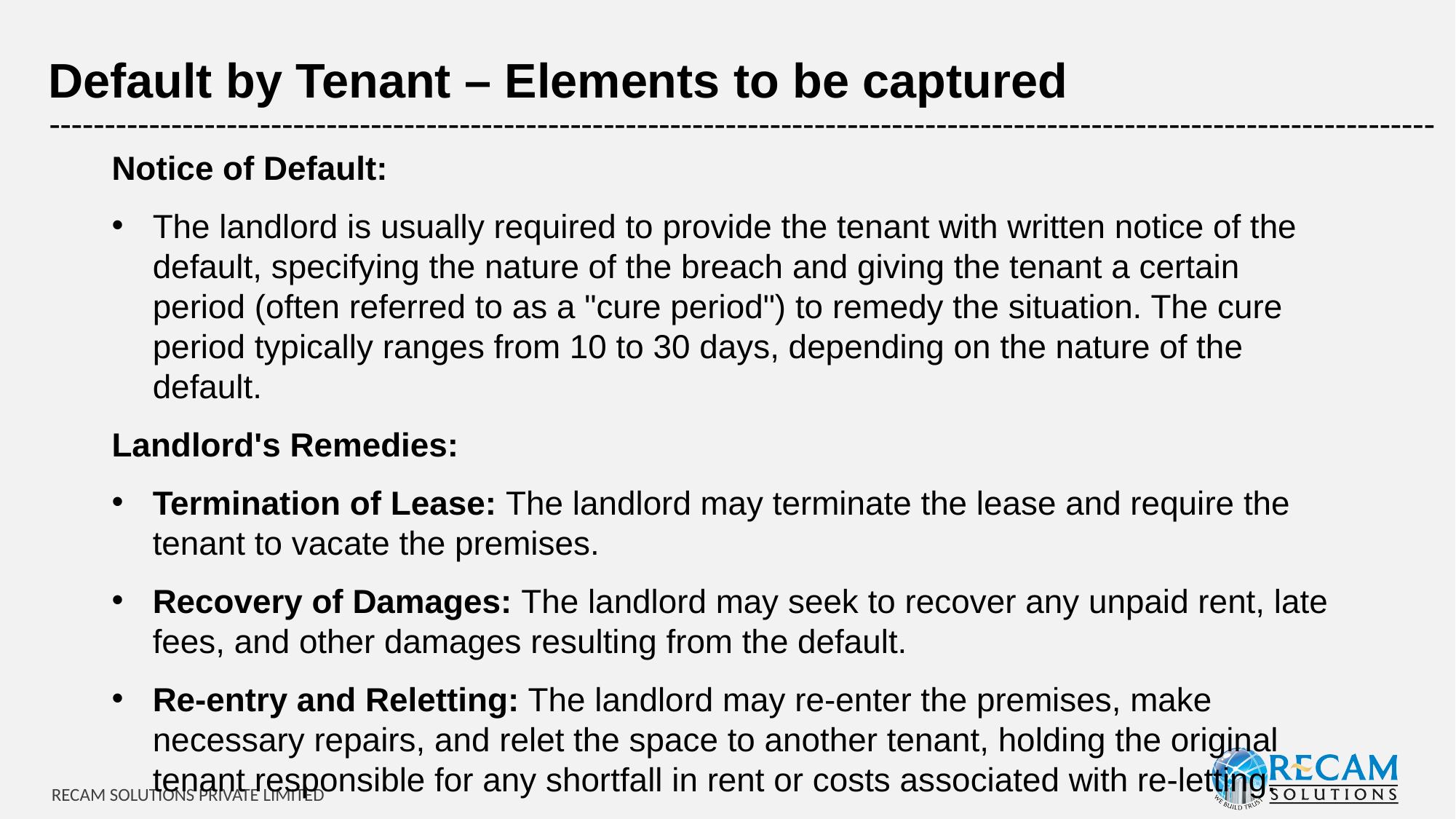

Default by Tenant – Elements to be captured
-----------------------------------------------------------------------------------------------------------------------------
Notice of Default:
The landlord is usually required to provide the tenant with written notice of the default, specifying the nature of the breach and giving the tenant a certain period (often referred to as a "cure period") to remedy the situation. The cure period typically ranges from 10 to 30 days, depending on the nature of the default.
Landlord's Remedies:
Termination of Lease: The landlord may terminate the lease and require the tenant to vacate the premises.
Recovery of Damages: The landlord may seek to recover any unpaid rent, late fees, and other damages resulting from the default.
Re-entry and Reletting: The landlord may re-enter the premises, make necessary repairs, and relet the space to another tenant, holding the original tenant responsible for any shortfall in rent or costs associated with re-letting.
RECAM SOLUTIONS PRIVATE LIMITED